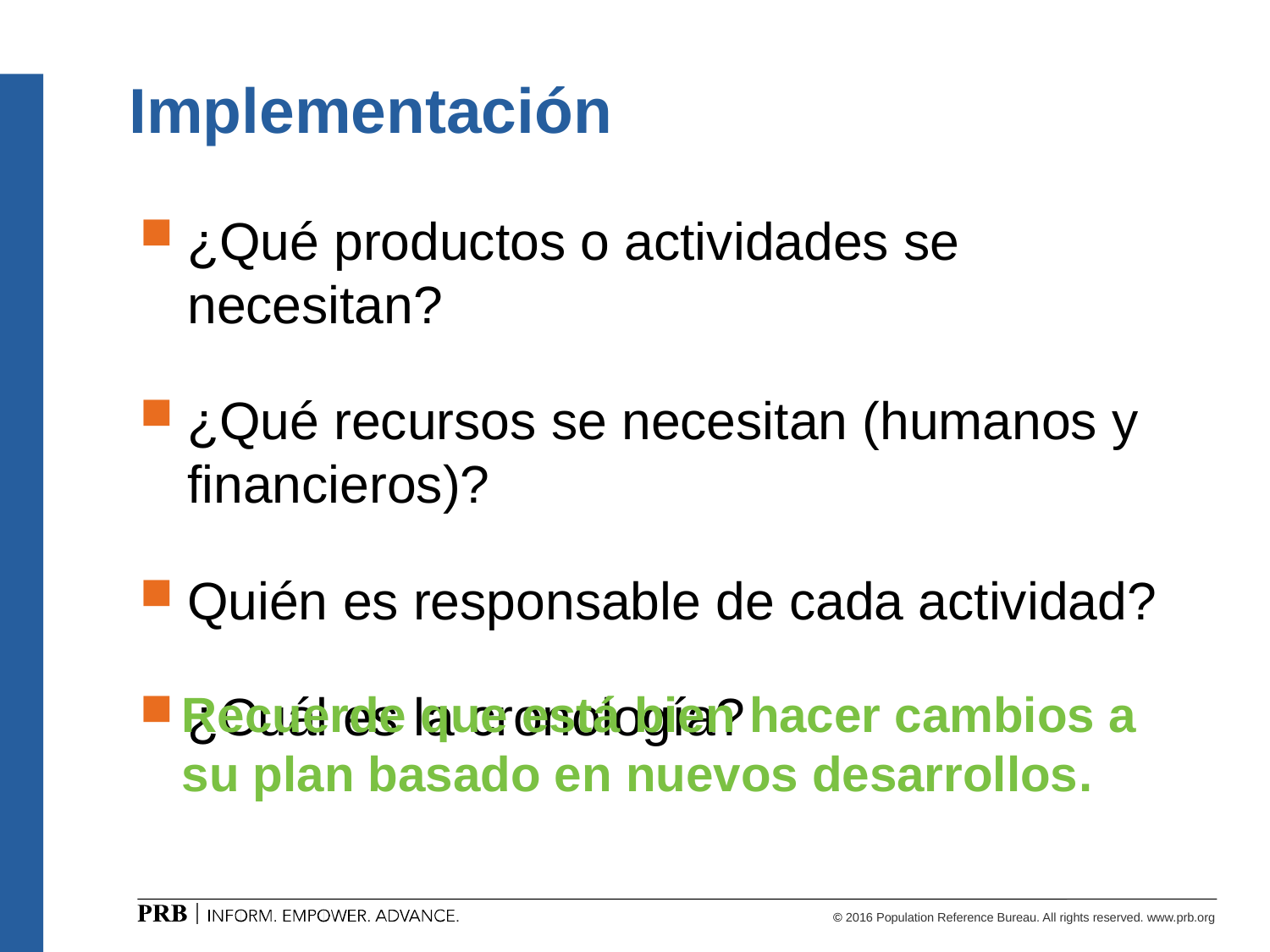

# Implementación
¿Qué productos o actividades se necesitan?
¿Qué recursos se necesitan (humanos y financieros)?
Quién es responsable de cada actividad?
¿Cuál es la cronología?

Recuerde que está bien hacer cambios a su plan basado en nuevos desarrollos.